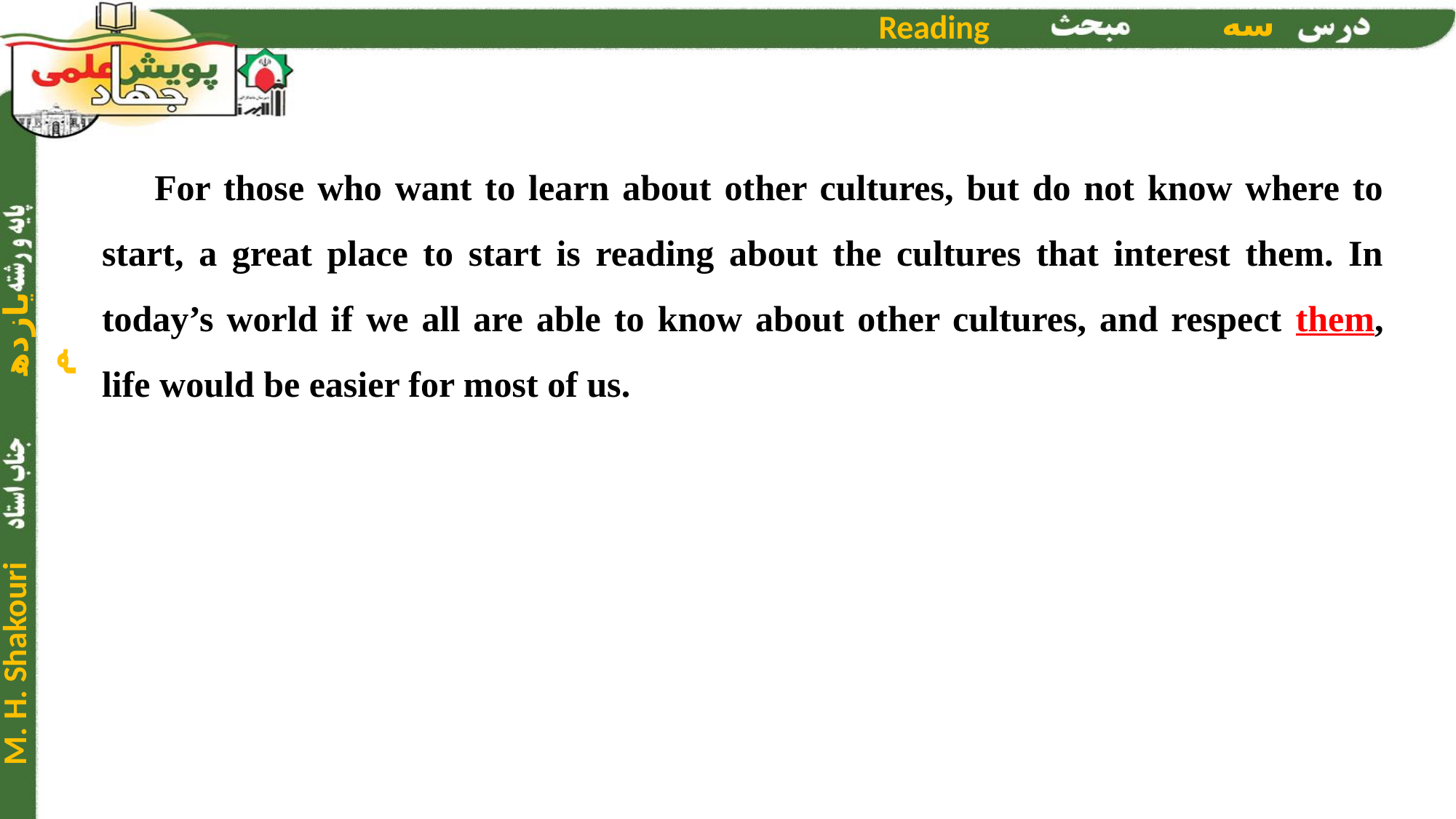

For those who want to learn about other cultures, but do not know where to start, a great place to start is reading about the cultures that interest them. In today’s world if we all are able to know about other cultures, and respect them, life would be easier for most of us.